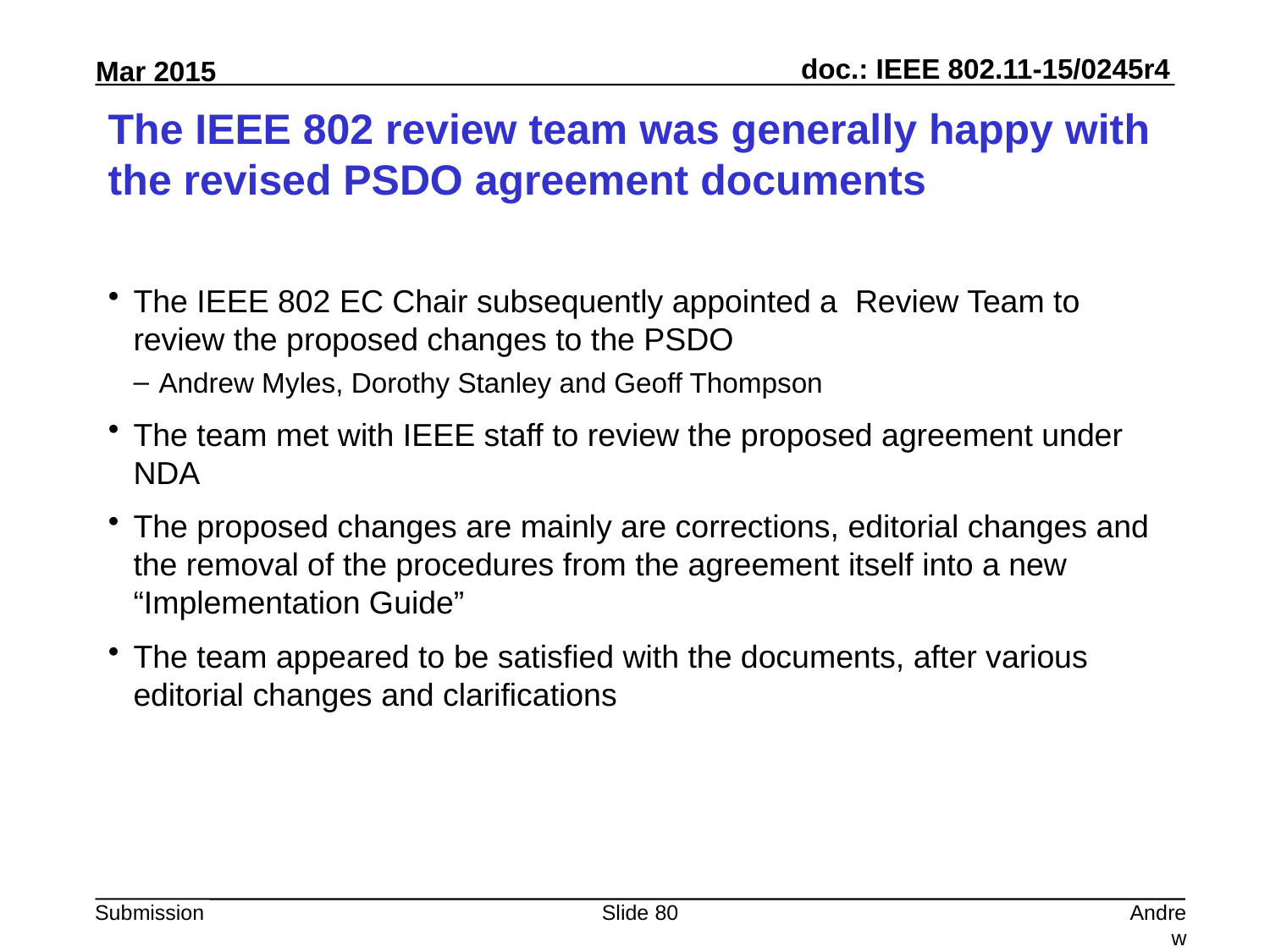

# The IEEE 802 review team was generally happy with the revised PSDO agreement documents
The IEEE 802 EC Chair subsequently appointed a  Review Team to review the proposed changes to the PSDO
Andrew Myles, Dorothy Stanley and Geoff Thompson
The team met with IEEE staff to review the proposed agreement under NDA
The proposed changes are mainly are corrections, editorial changes and the removal of the procedures from the agreement itself into a new “Implementation Guide”
The team appeared to be satisfied with the documents, after various editorial changes and clarifications
Slide 80
Andrew Myles, Cisco